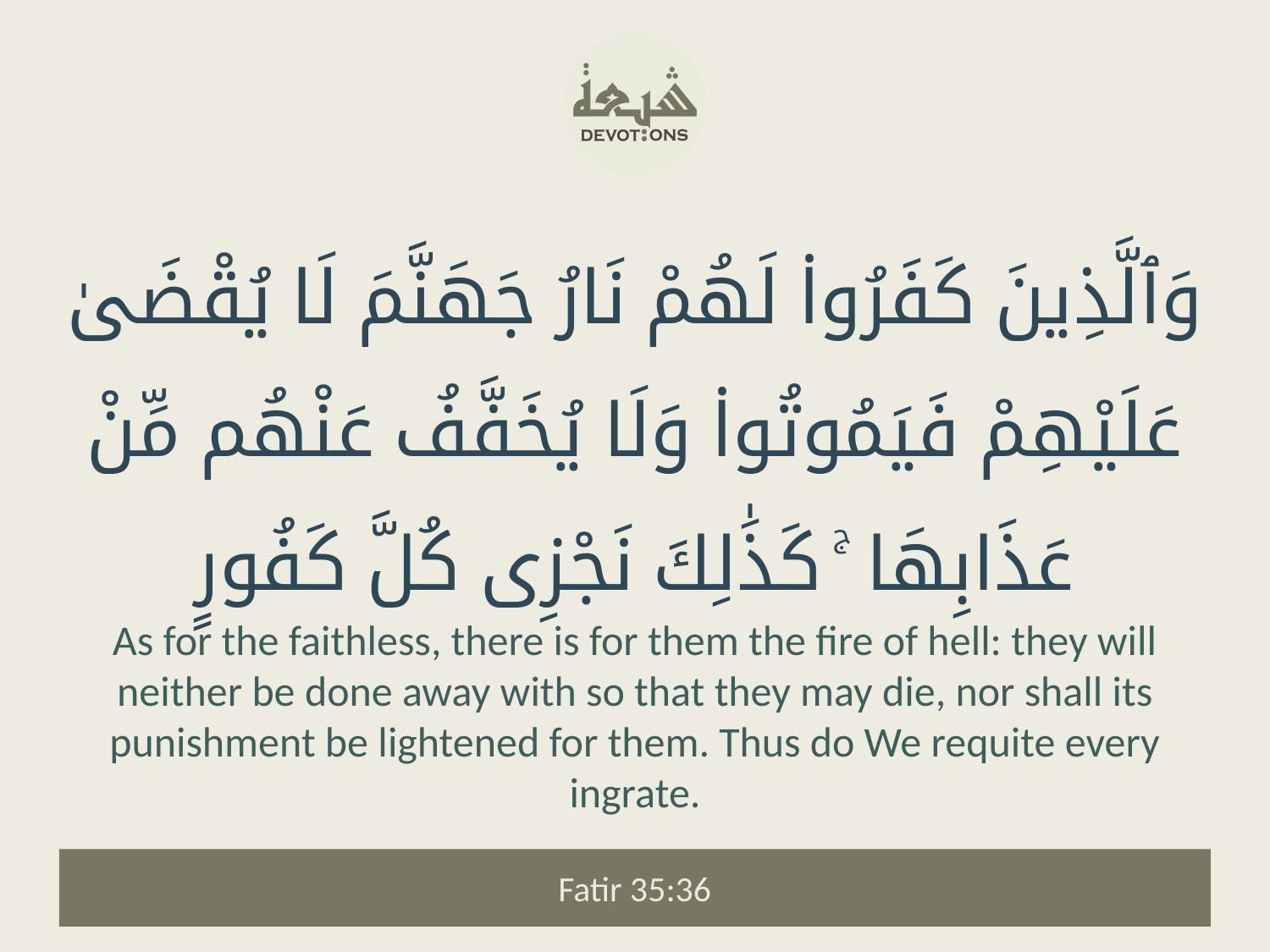

وَٱلَّذِينَ كَفَرُوا۟ لَهُمْ نَارُ جَهَنَّمَ لَا يُقْضَىٰ عَلَيْهِمْ فَيَمُوتُوا۟ وَلَا يُخَفَّفُ عَنْهُم مِّنْ عَذَابِهَا ۚ كَذَٰلِكَ نَجْزِى كُلَّ كَفُورٍ
As for the faithless, there is for them the fire of hell: they will neither be done away with so that they may die, nor shall its punishment be lightened for them. Thus do We requite every ingrate.
Fatir 35:36